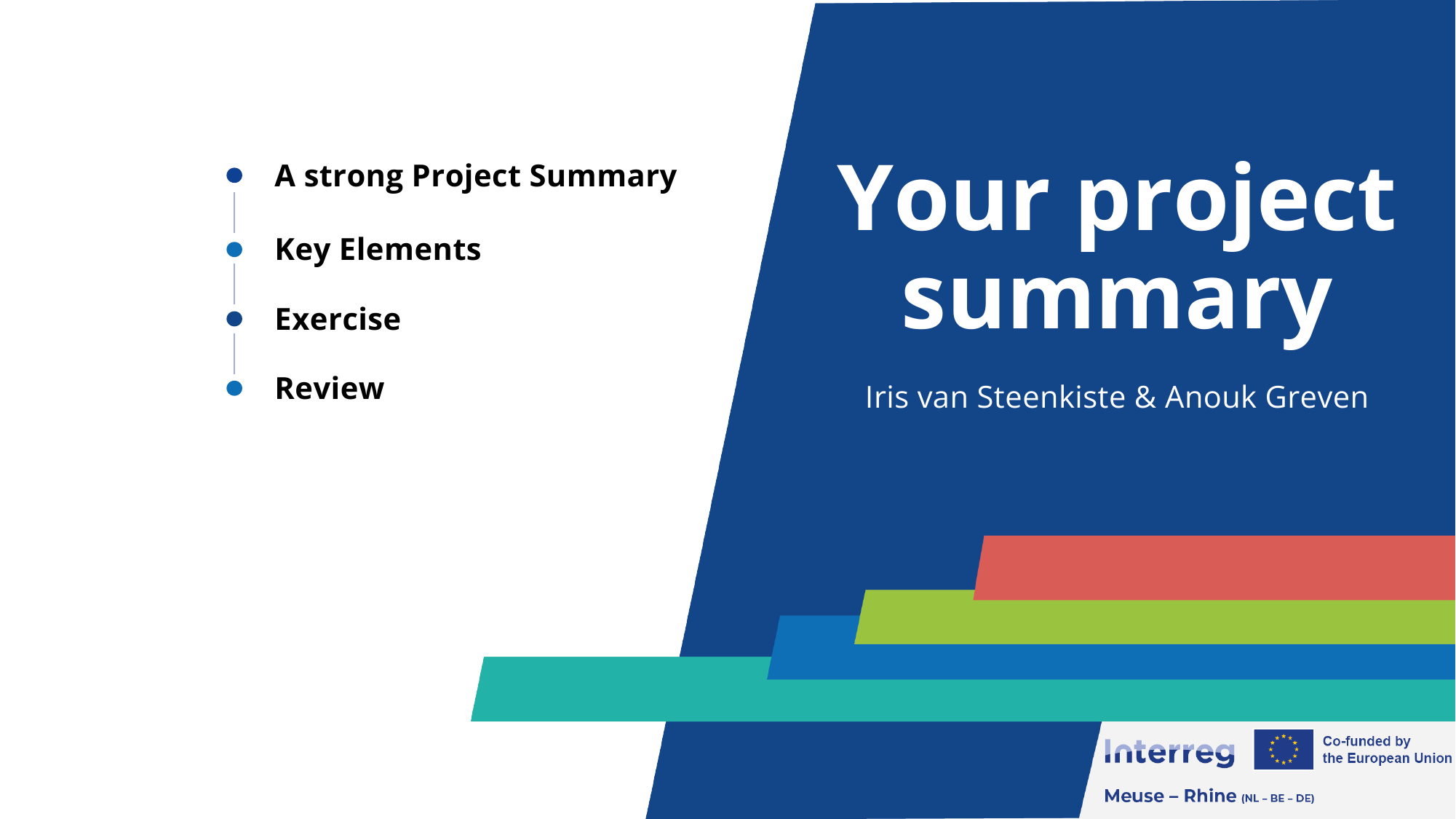

Your project summary
A strong Project Summary

Key Elements
Exercise

Review

Iris van Steenkiste & Anouk Greven